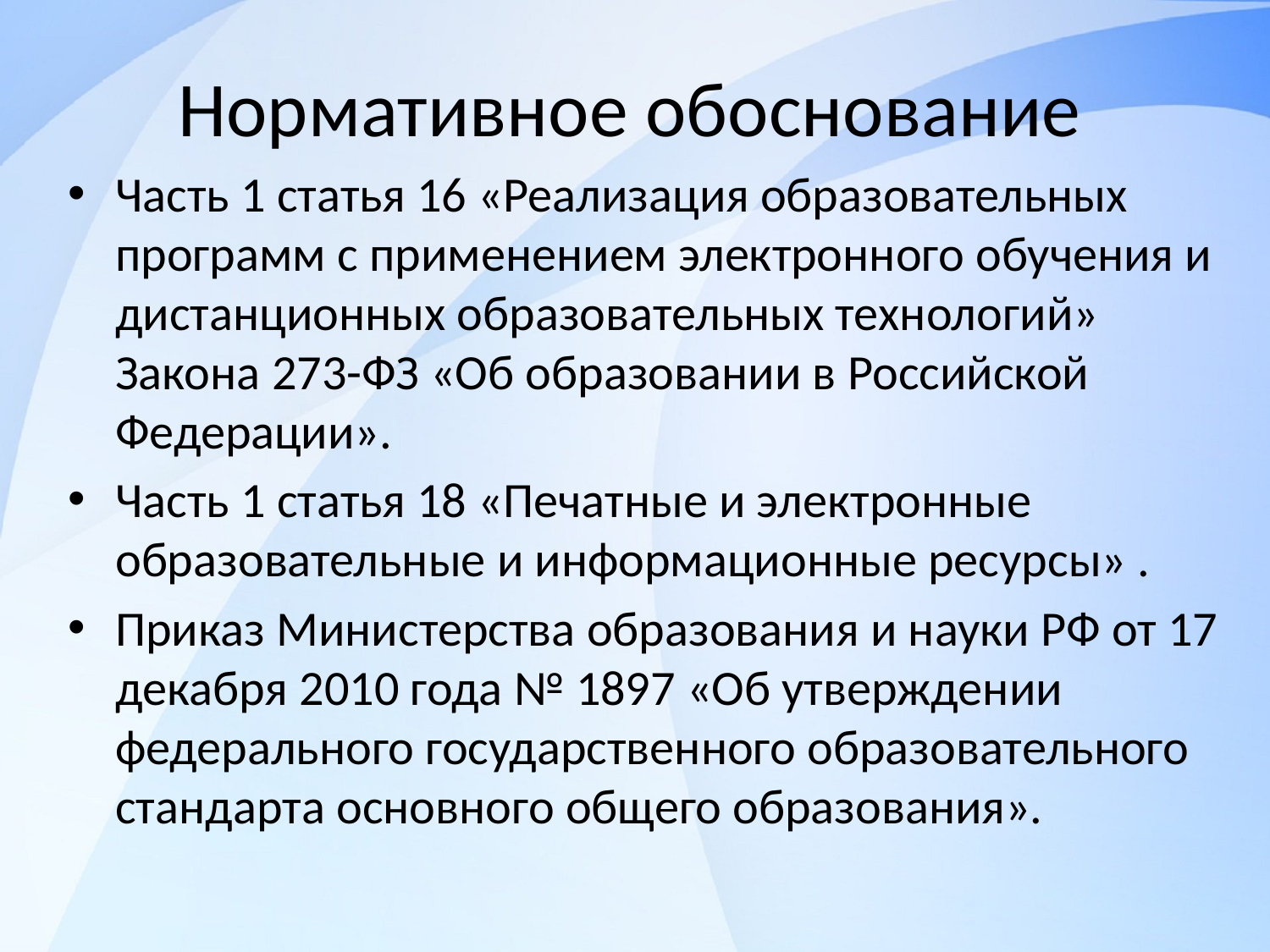

# Нормативное обоснование
Часть 1 статья 16 «Реализация образовательных программ с применением электронного обучения и дистанционных образовательных технологий» Закона 273-ФЗ «Об образовании в Российской Федерации».
Часть 1 статья 18 «Печатные и электронные образовательные и информационные ресурсы» .
Приказ Министерства образования и науки РФ от 17 декабря 2010 года № 1897 «Об утверждении федерального государственного образовательного стандарта основного общего образования».